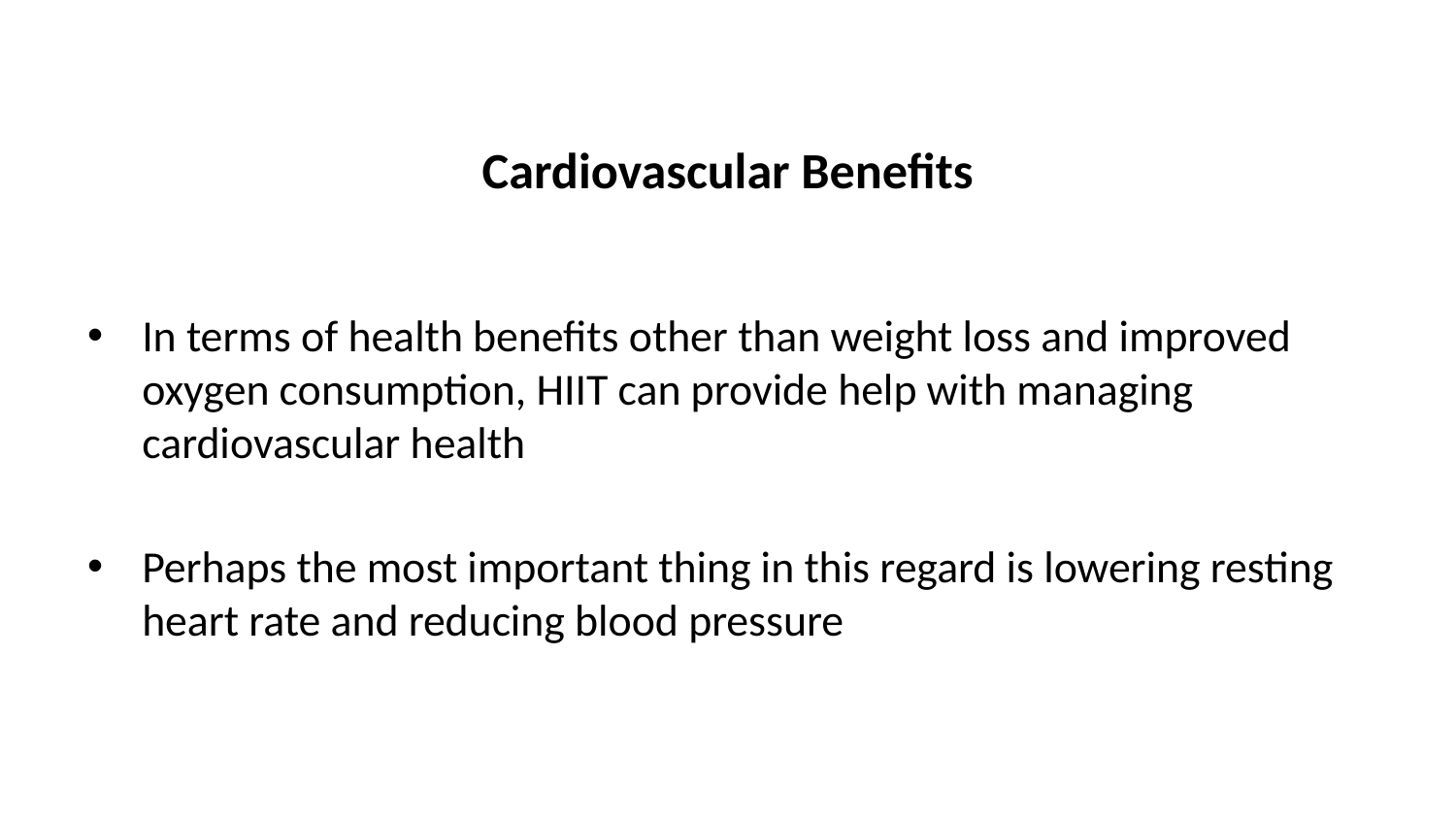

# Cardiovascular Benefits
In terms of health benefits other than weight loss and improved oxygen consumption, HIIT can provide help with managing cardiovascular health

Perhaps the most important thing in this regard is lowering resting heart rate and reducing blood pressure